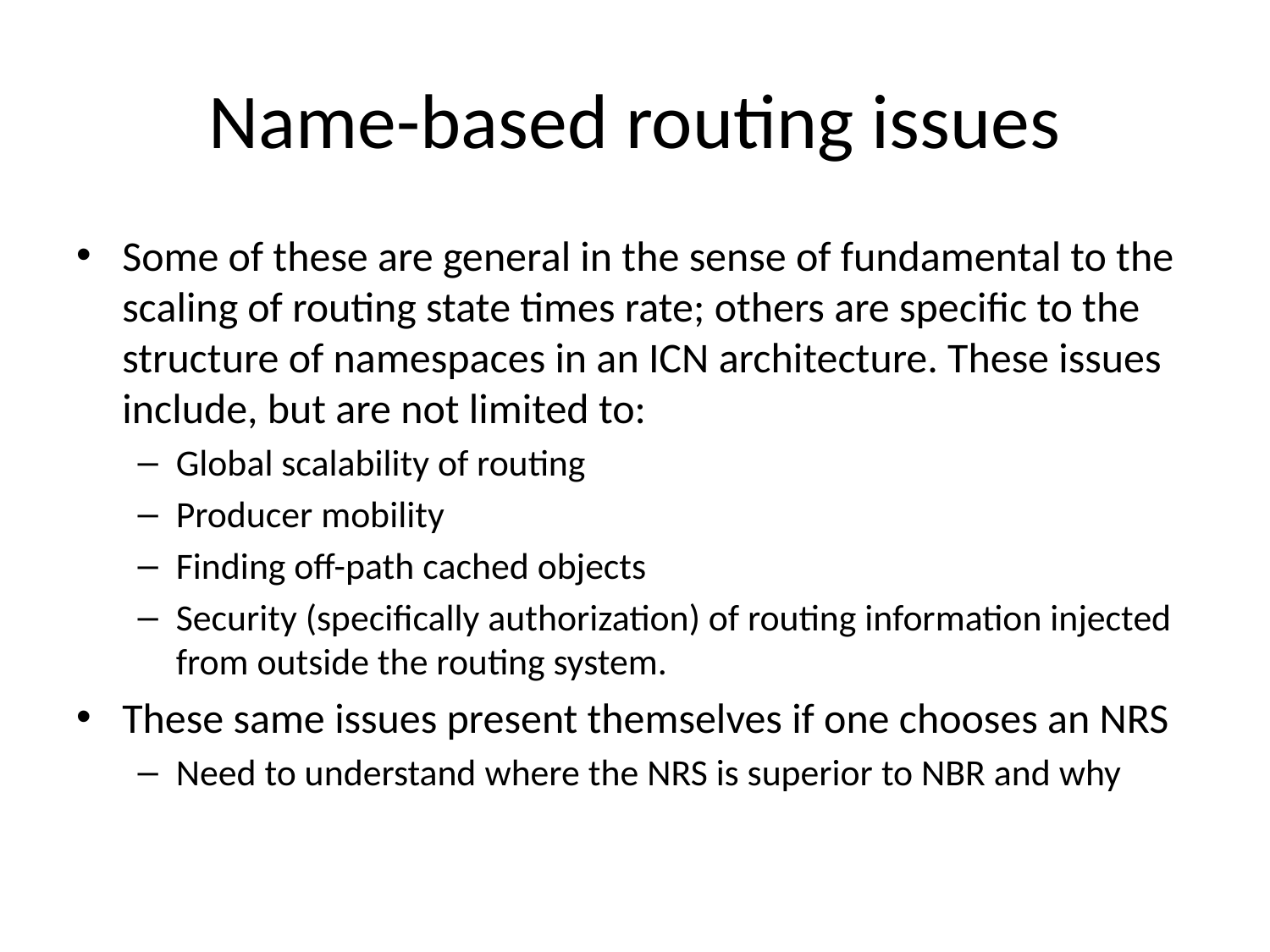

# Name-based routing issues
Some of these are general in the sense of fundamental to the scaling of routing state times rate; others are specific to the structure of namespaces in an ICN architecture. These issues include, but are not limited to:
Global scalability of routing
Producer mobility
Finding off-path cached objects
Security (specifically authorization) of routing information injected from outside the routing system.
These same issues present themselves if one chooses an NRS
Need to understand where the NRS is superior to NBR and why